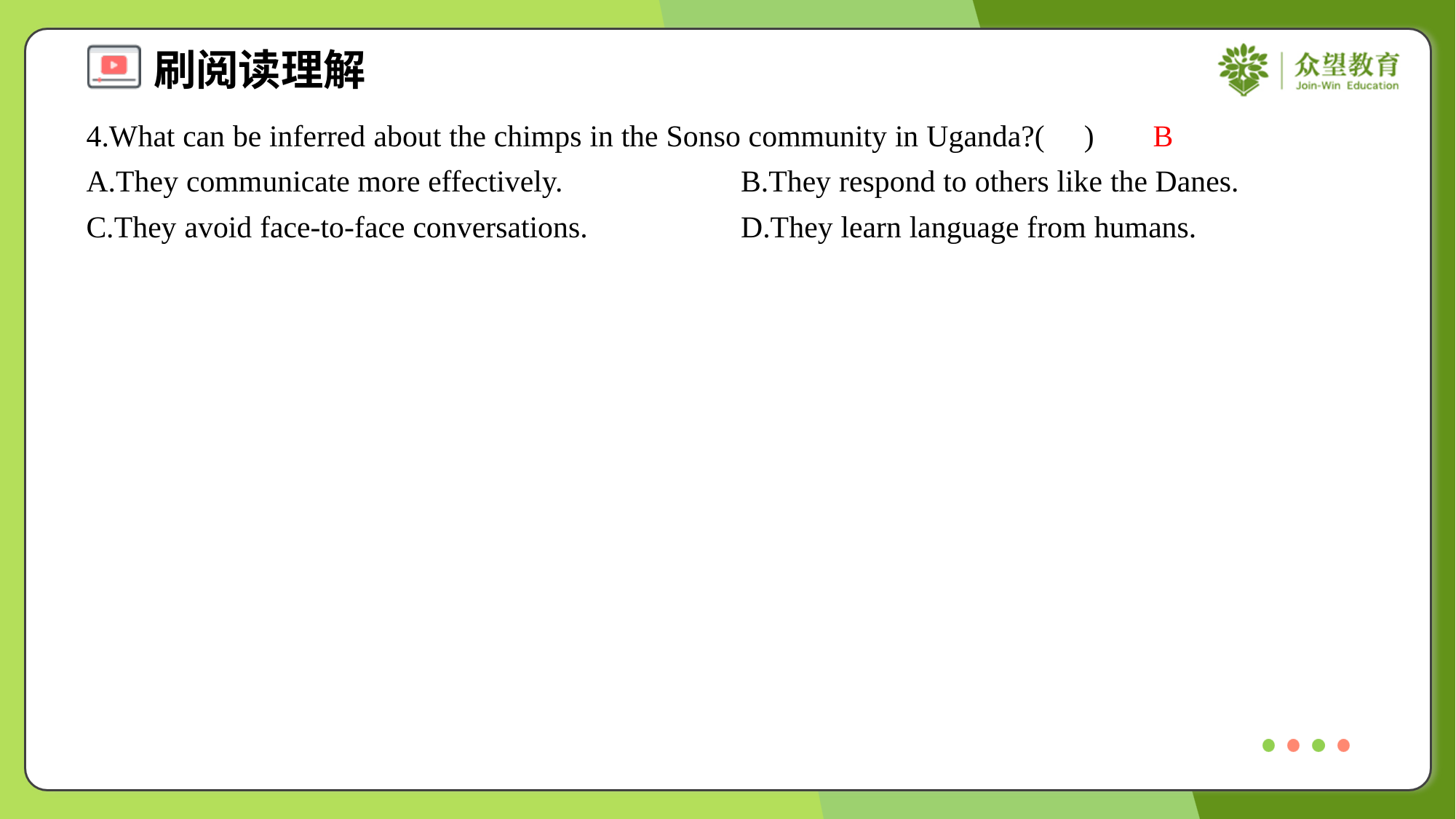

4.What can be inferred about the chimps in the Sonso community in Uganda?(     )
B
A.They communicate more effectively.	B.They respond to others like the Danes.
C.They avoid face-to-face conversations.	D.They learn language from humans.